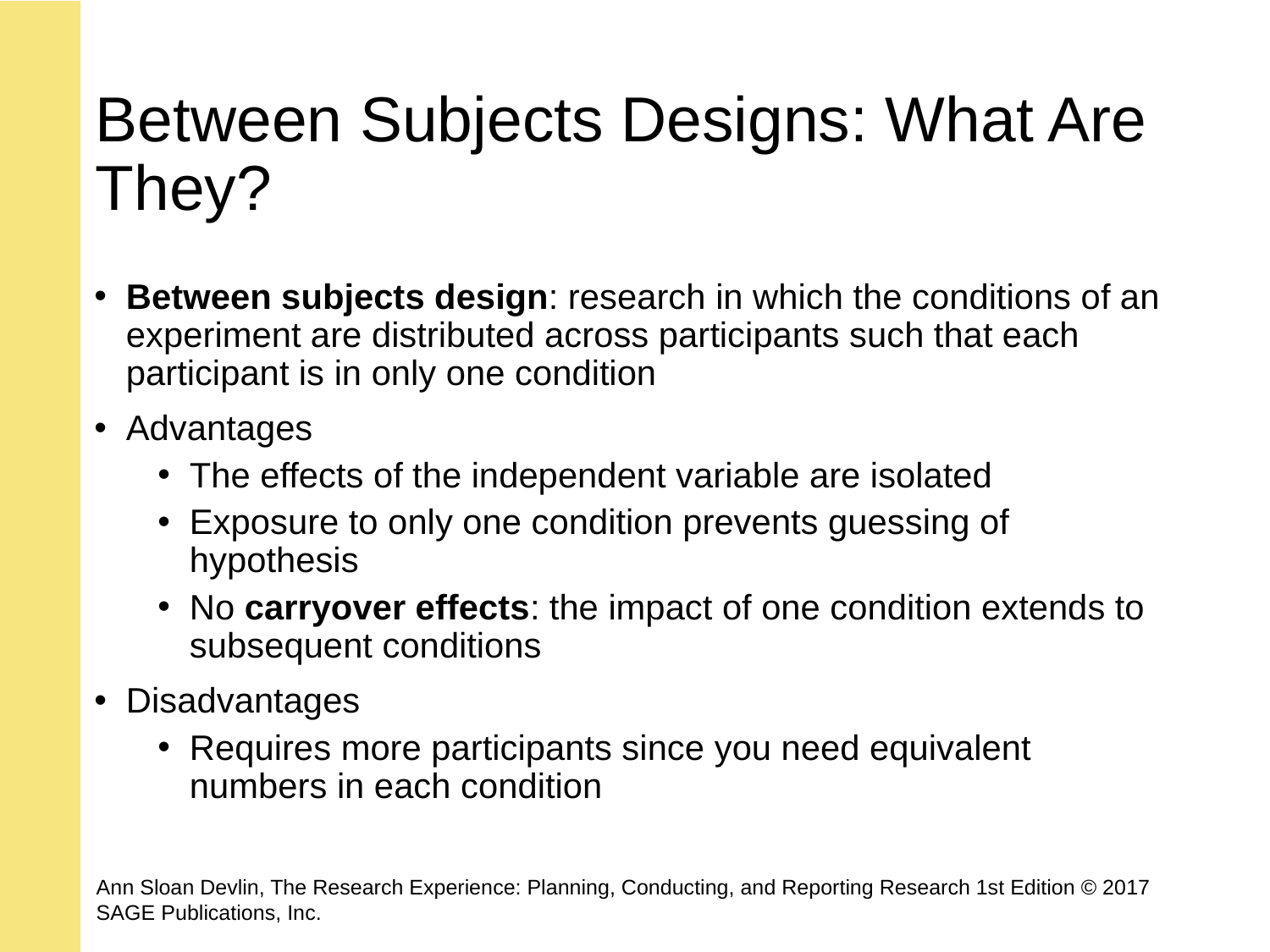

# Between Subjects Designs: What Are They?
Between subjects design: research in which the conditions of an experiment are distributed across participants such that each participant is in only one condition
Advantages
The effects of the independent variable are isolated
Exposure to only one condition prevents guessing of hypothesis
No carryover effects: the impact of one condition extends to subsequent conditions
Disadvantages
Requires more participants since you need equivalent numbers in each condition